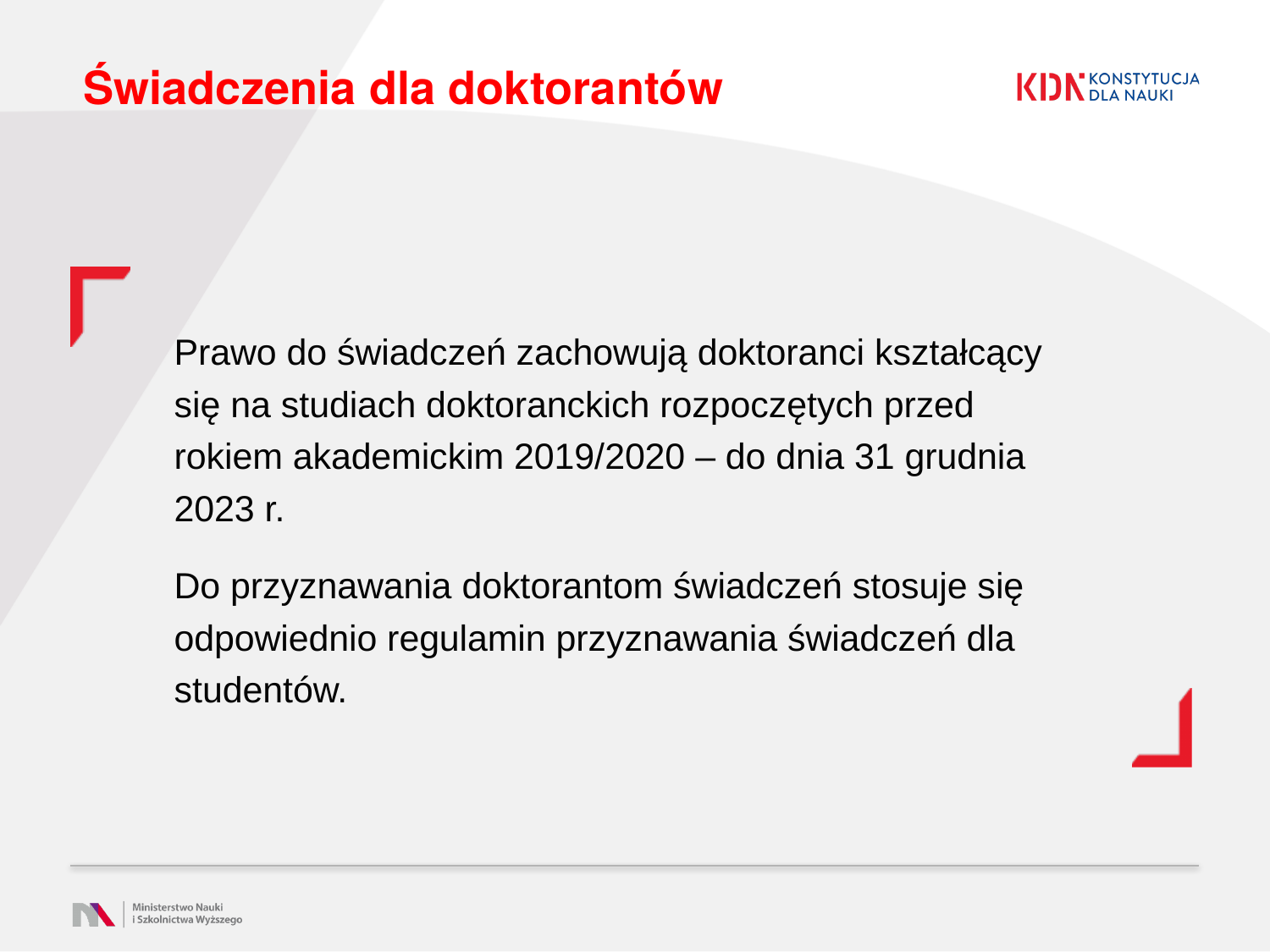

# Świadczenia dla doktorantów
Prawo do świadczeń zachowują doktoranci kształcący się na studiach doktoranckich rozpoczętych przed rokiem akademickim 2019/2020 – do dnia 31 grudnia 2023 r.
Do przyznawania doktorantom świadczeń stosuje się odpowiednio regulamin przyznawania świadczeń dla studentów.